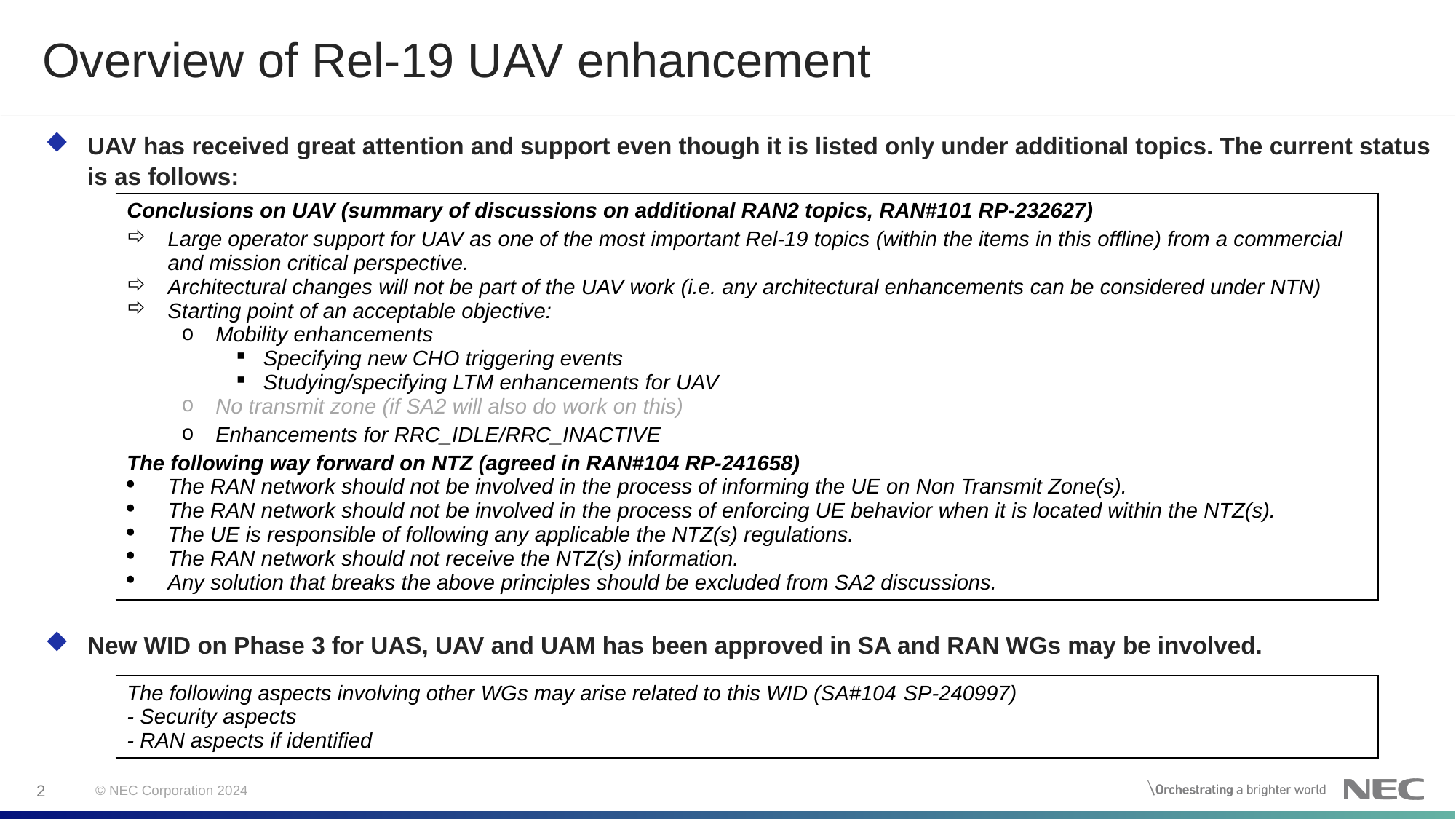

# Overview of Rel-19 UAV enhancement
UAV has received great attention and support even though it is listed only under additional topics. The current status is as follows:

New WID on Phase 3 for UAS, UAV and UAM has been approved in SA and RAN WGs may be involved.

| Conclusions on UAV (summary of discussions on additional RAN2 topics, RAN#101 RP-232627) Large operator support for UAV as one of the most important Rel-19 topics (within the items in this offline) from a commercial and mission critical perspective. Architectural changes will not be part of the UAV work (i.e. any architectural enhancements can be considered under NTN) Starting point of an acceptable objective: Mobility enhancements Specifying new CHO triggering events Studying/specifying LTM enhancements for UAV No transmit zone (if SA2 will also do work on this) Enhancements for RRC\_IDLE/RRC\_INACTIVE The following way forward on NTZ (agreed in RAN#104 RP-241658) The RAN network should not be involved in the process of informing the UE on Non Transmit Zone(s). The RAN network should not be involved in the process of enforcing UE behavior when it is located within the NTZ(s). The UE is responsible of following any applicable the NTZ(s) regulations. The RAN network should not receive the NTZ(s) information. Any solution that breaks the above principles should be excluded from SA2 discussions. |
| --- |
| The following aspects involving other WGs may arise related to this WID (SA#104 SP-240997) - Security aspects - RAN aspects if identified |
| --- |